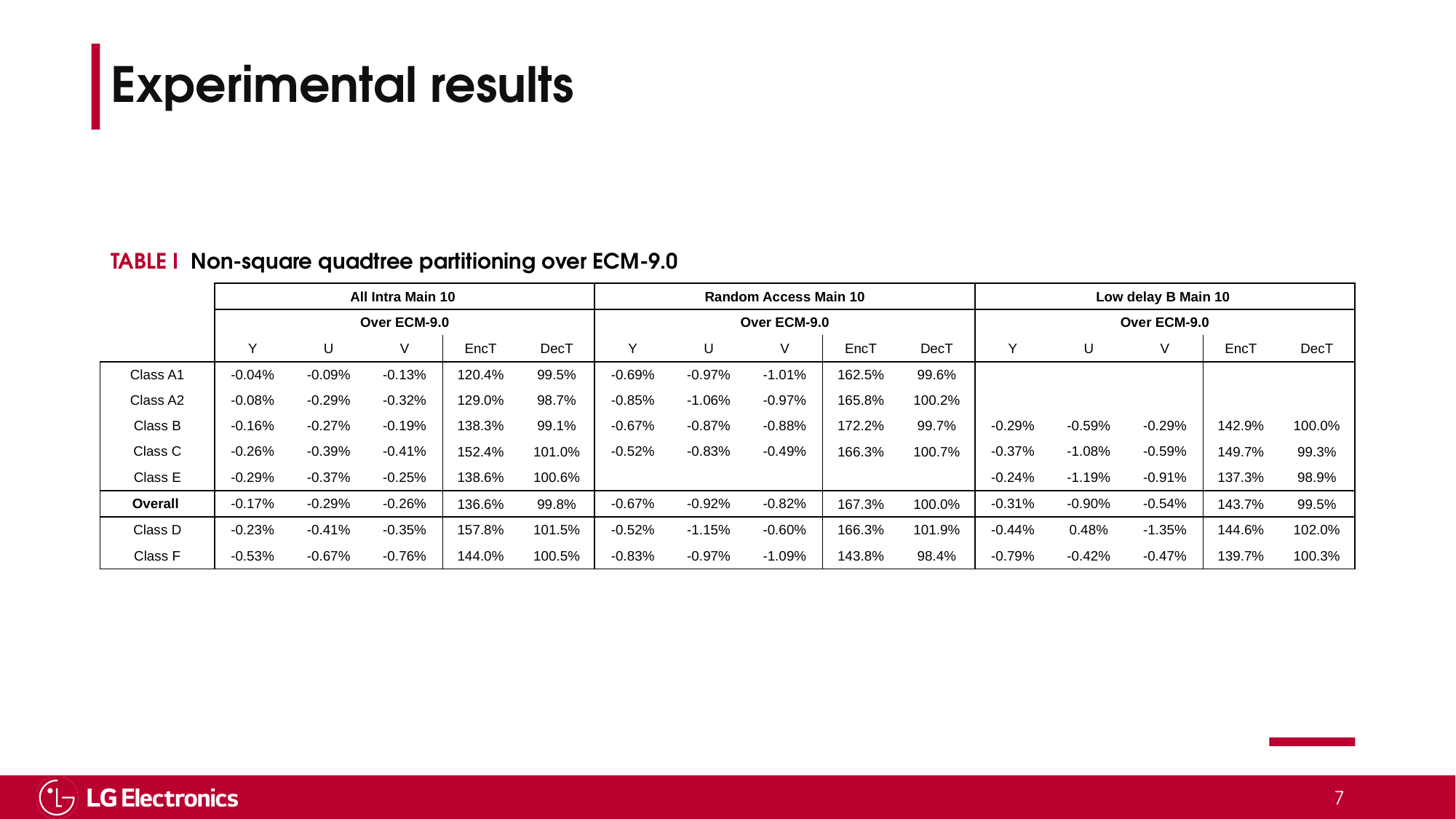

# Experimental results

TABLE I  Non-square quadtree partitioning over ECM-9.0
|  | All Intra Main 10 |  |  |  |  | Random Access Main 10 |  |  |  |  | Low delay B Main 10 |  |  |  |  |
| --- | --- | --- | --- | --- | --- | --- | --- | --- | --- | --- | --- | --- | --- | --- | --- |
|  | Over ECM-9.0 |  |  |  |  | Over ECM-9.0 |  |  |  |  | Over ECM-9.0 |  |  |  |  |
|  | Y | U | V | EncT | DecT | Y | U | V | EncT | DecT | Y | U | V | EncT | DecT |
| Class A1 | -0.04% | -0.09% | -0.13% | 120.4% | 99.5% | -0.69% | -0.97% | -1.01% | 162.5% | 99.6% |  |  |  |  |  |
| Class A2 | -0.08% | -0.29% | -0.32% | 129.0% | 98.7% | -0.85% | -1.06% | -0.97% | 165.8% | 100.2% |  |  |  |  |  |
| Class B | -0.16% | -0.27% | -0.19% | 138.3% | 99.1% | -0.67% | -0.87% | -0.88% | 172.2% | 99.7% | -0.29% | -0.59% | -0.29% | 142.9% | 100.0% |
| Class C | -0.26% | -0.39% | -0.41% | 152.4% | 101.0% | -0.52% | -0.83% | -0.49% | 166.3% | 100.7% | -0.37% | -1.08% | -0.59% | 149.7% | 99.3% |
| Class E | -0.29% | -0.37% | -0.25% | 138.6% | 100.6% |  |  |  |  |  | -0.24% | -1.19% | -0.91% | 137.3% | 98.9% |
| Overall | -0.17% | -0.29% | -0.26% | 136.6% | 99.8% | -0.67% | -0.92% | -0.82% | 167.3% | 100.0% | -0.31% | -0.90% | -0.54% | 143.7% | 99.5% |
| Class D | -0.23% | -0.41% | -0.35% | 157.8% | 101.5% | -0.52% | -1.15% | -0.60% | 166.3% | 101.9% | -0.44% | 0.48% | -1.35% | 144.6% | 102.0% |
| Class F | -0.53% | -0.67% | -0.76% | 144.0% | 100.5% | -0.83% | -0.97% | -1.09% | 143.8% | 98.4% | -0.79% | -0.42% | -0.47% | 139.7% | 100.3% |
7